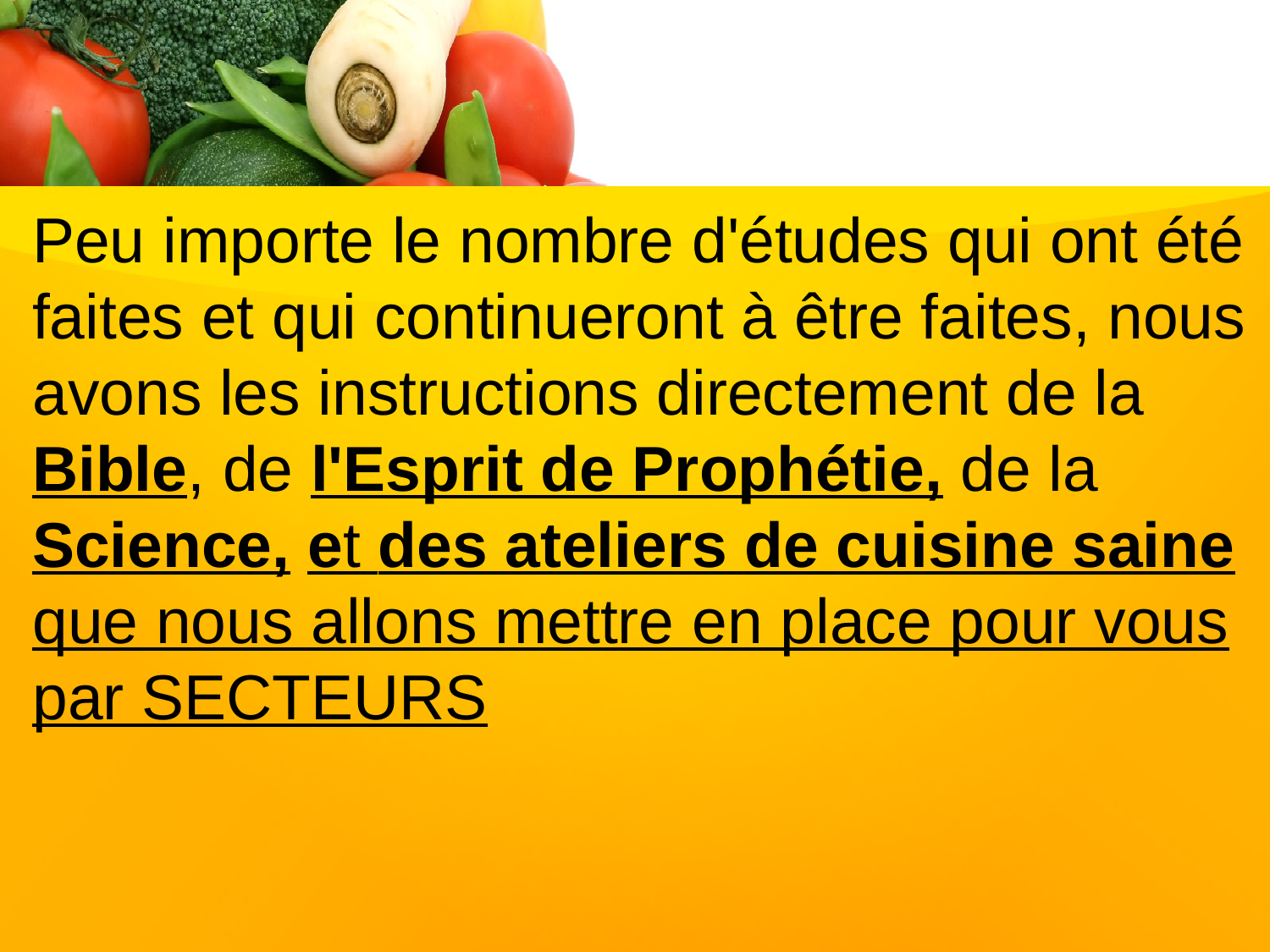

Peu importe le nombre d'études qui ont été faites et qui continueront à être faites, nous avons les instructions directement de la Bible, de l'Esprit de Prophétie, de la Science, et des ateliers de cuisine saine que nous allons mettre en place pour vous par SECTEURS